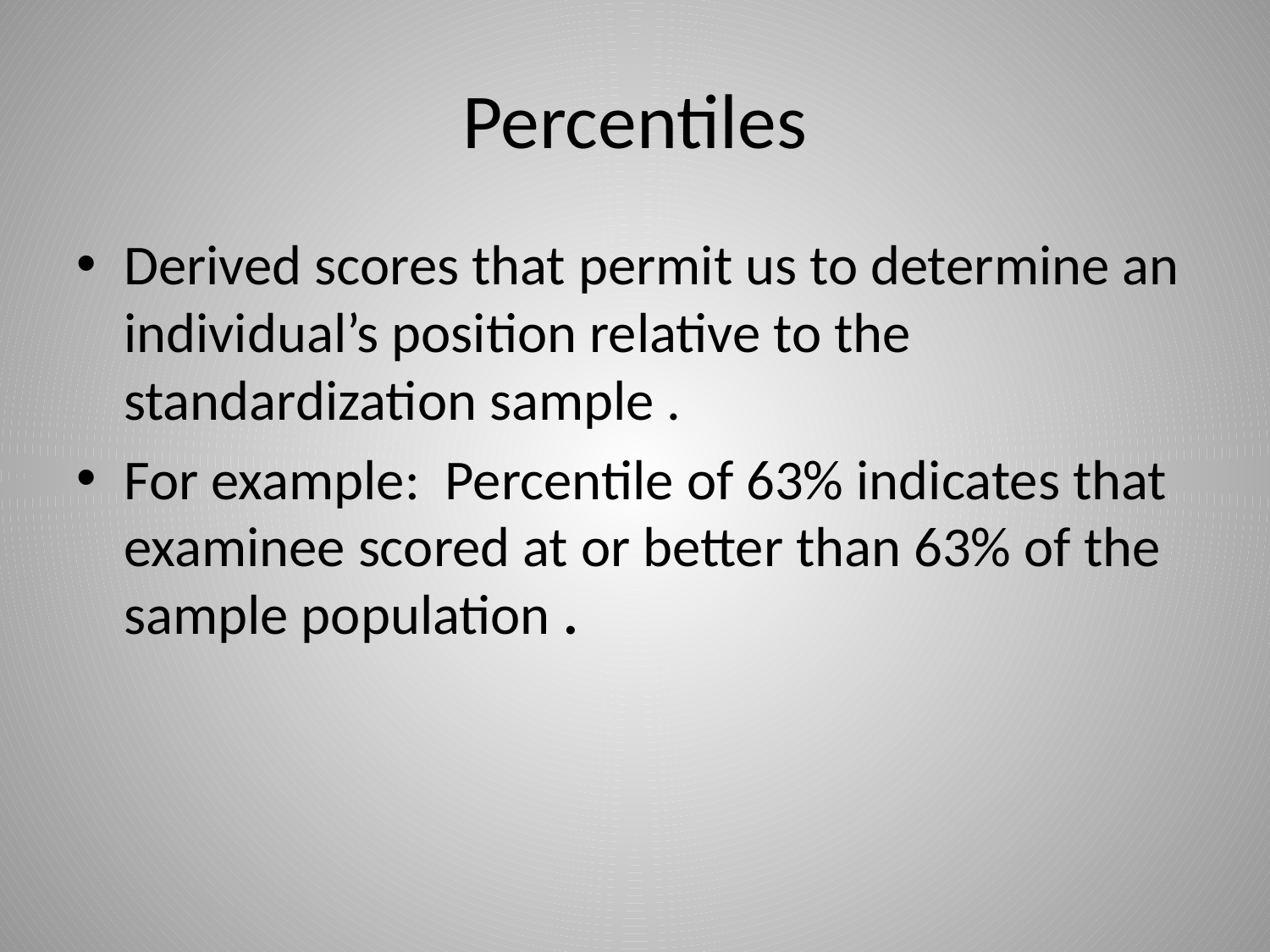

# Percentiles
Derived scores that permit us to determine an individual’s position relative to the standardization sample .
For example:  Percentile of 63% indicates that examinee scored at or better than 63% of the sample population .